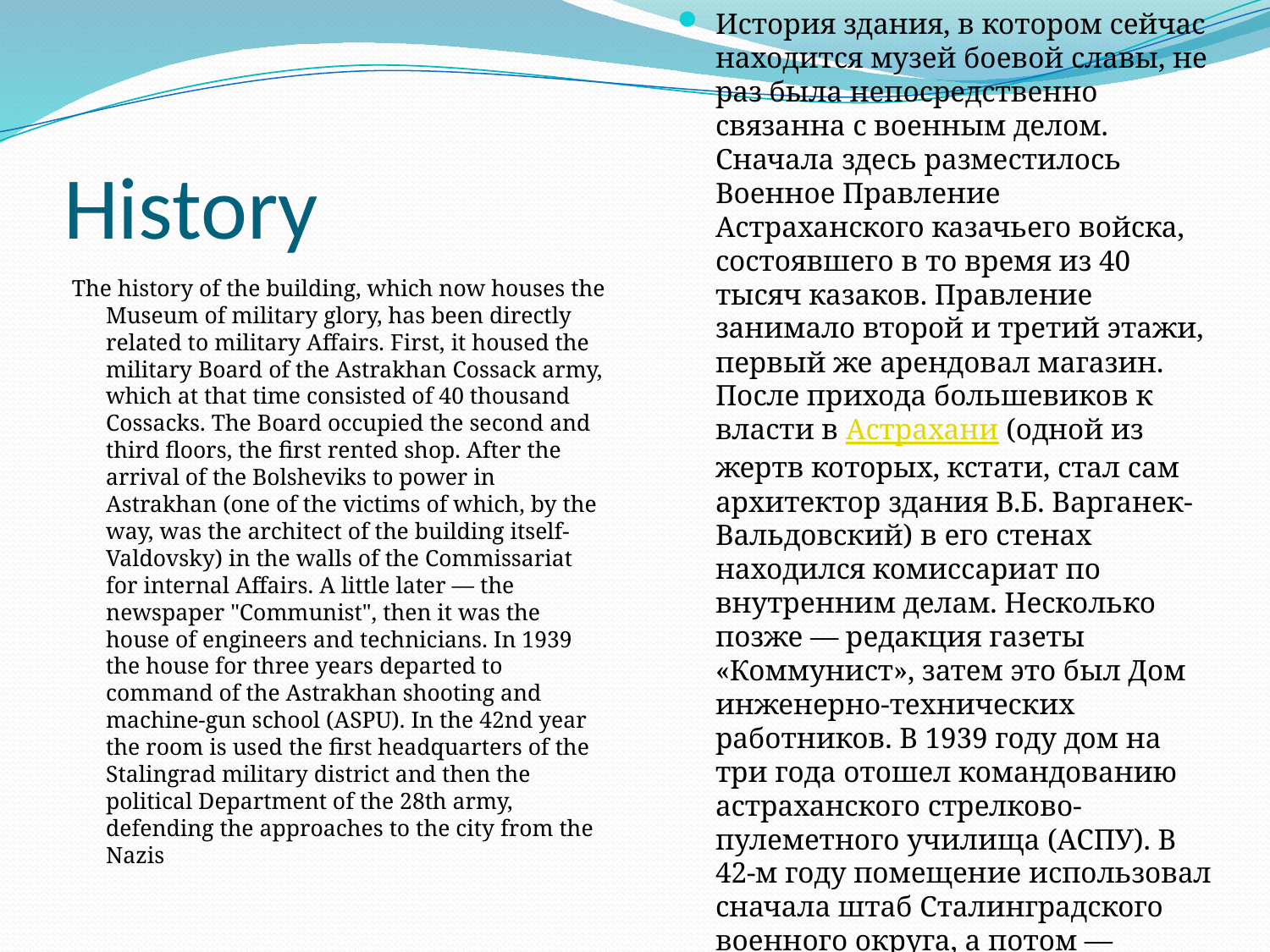

История здания, в котором сейчас находится музей боевой славы, не раз была непосредственно связанна с военным делом. Сначала здесь разместилось Военное Правление Астраханского казачьего войска, состоявшего в то время из 40 тысяч казаков. Правление занимало второй и третий этажи, первый же арендовал магазин. После прихода большевиков к власти в Астрахани (одной из жертв которых, кстати, стал сам архитектор здания В.Б. Варганек-Вальдовский) в его стенах находился комиссариат по внутренним делам. Несколько позже — редакция газеты «Коммунист», затем это был Дом инженерно-технических работников. В 1939 году дом на три года отошел командованию астраханского стрелково-пулеметного училища (АСПУ). В 42-м году помещение использовал сначала штаб Сталинградского военного округа, а потом — политуправление 28-й армии, защищавшей подходы к городу от фашистов.

# History
The history of the building, which now houses the Museum of military glory, has been directly related to military Affairs. First, it housed the military Board of the Astrakhan Cossack army, which at that time consisted of 40 thousand Cossacks. The Board occupied the second and third floors, the first rented shop. After the arrival of the Bolsheviks to power in Astrakhan (one of the victims of which, by the way, was the architect of the building itself-Valdovsky) in the walls of the Commissariat for internal Affairs. A little later — the newspaper "Communist", then it was the house of engineers and technicians. In 1939 the house for three years departed to command of the Astrakhan shooting and machine-gun school (ASPU). In the 42nd year the room is used the first headquarters of the Stalingrad military district and then the political Department of the 28th army, defending the approaches to the city from the Nazis